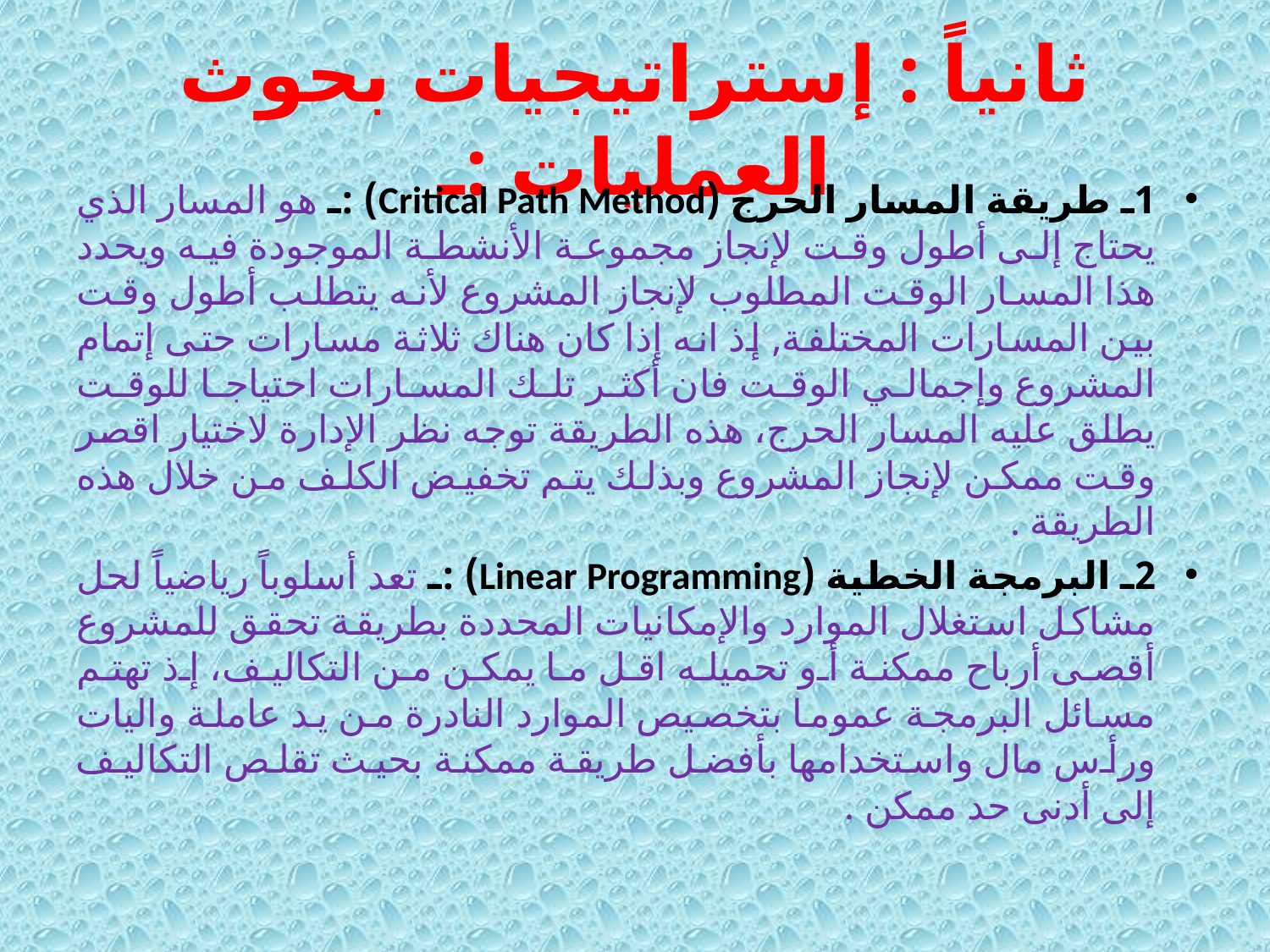

# ثانياً : إستراتيجيات بحوث العمليات :ـ
1ـ طريقة المسار الحرج (Critical Path Method) :ـ هو المسار الذي يحتاج إلى أطول وقت لإنجاز مجموعة الأنشطة الموجودة فيه ويحدد هذا المسار الوقت المطلوب لإنجاز المشروع لأنه يتطلب أطول وقت بين المسارات المختلفة, إذ انه إذا كان هناك ثلاثة مسارات حتى إتمام المشروع وإجمالي الوقت فان أكثر تلك المسارات احتياجا للوقت يطلق عليه المسار الحرج، هذه الطريقة توجه نظر الإدارة لاختيار اقصر وقت ممكن لإنجاز المشروع وبذلك يتم تخفيض الكلف من خلال هذه الطريقة .
2ـ البرمجة الخطية (Linear Programming) :ـ تعد أسلوباً رياضياً لحل مشاكل استغلال الموارد والإمكانيات المحددة بطريقة تحقق للمشروع أقصى أرباح ممكنة أو تحميله اقل ما يمكن من التكاليف، إذ تهتم مسائل البرمجة عموما بتخصيص الموارد النادرة من يد عاملة واليات ورأس مال واستخدامها بأفضل طريقة ممكنة بحيث تقلص التكاليف إلى أدنى حد ممكن .